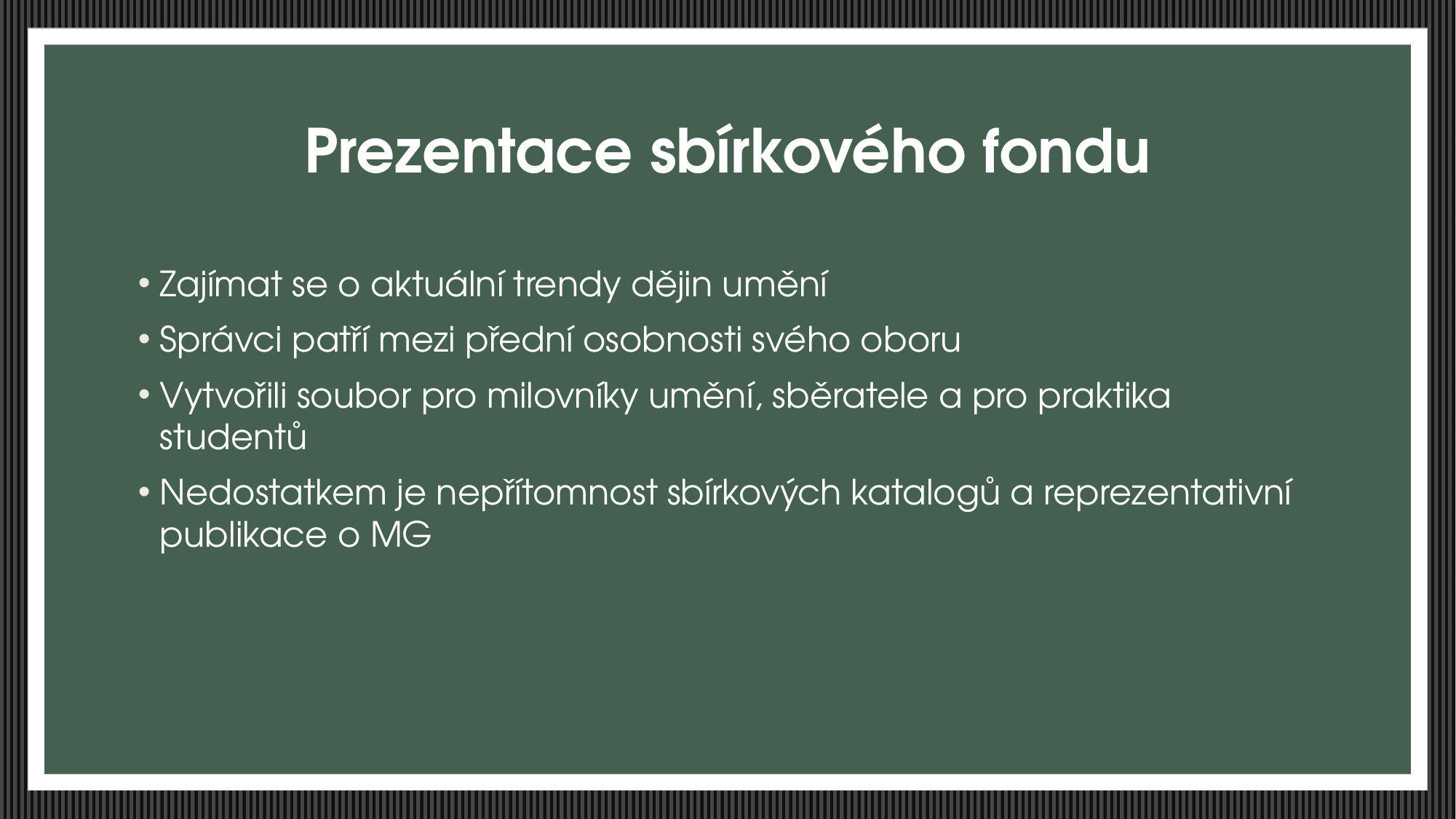

# Prezentace sbírkového fondu
Zajímat se o aktuální trendy dějin umění
Správci patří mezi přední osobnosti svého oboru
Vytvořili soubor pro milovníky umění, sběratele a pro praktika studentů
Nedostatkem je nepřítomnost sbírkových katalogů a reprezentativní publikace o MG